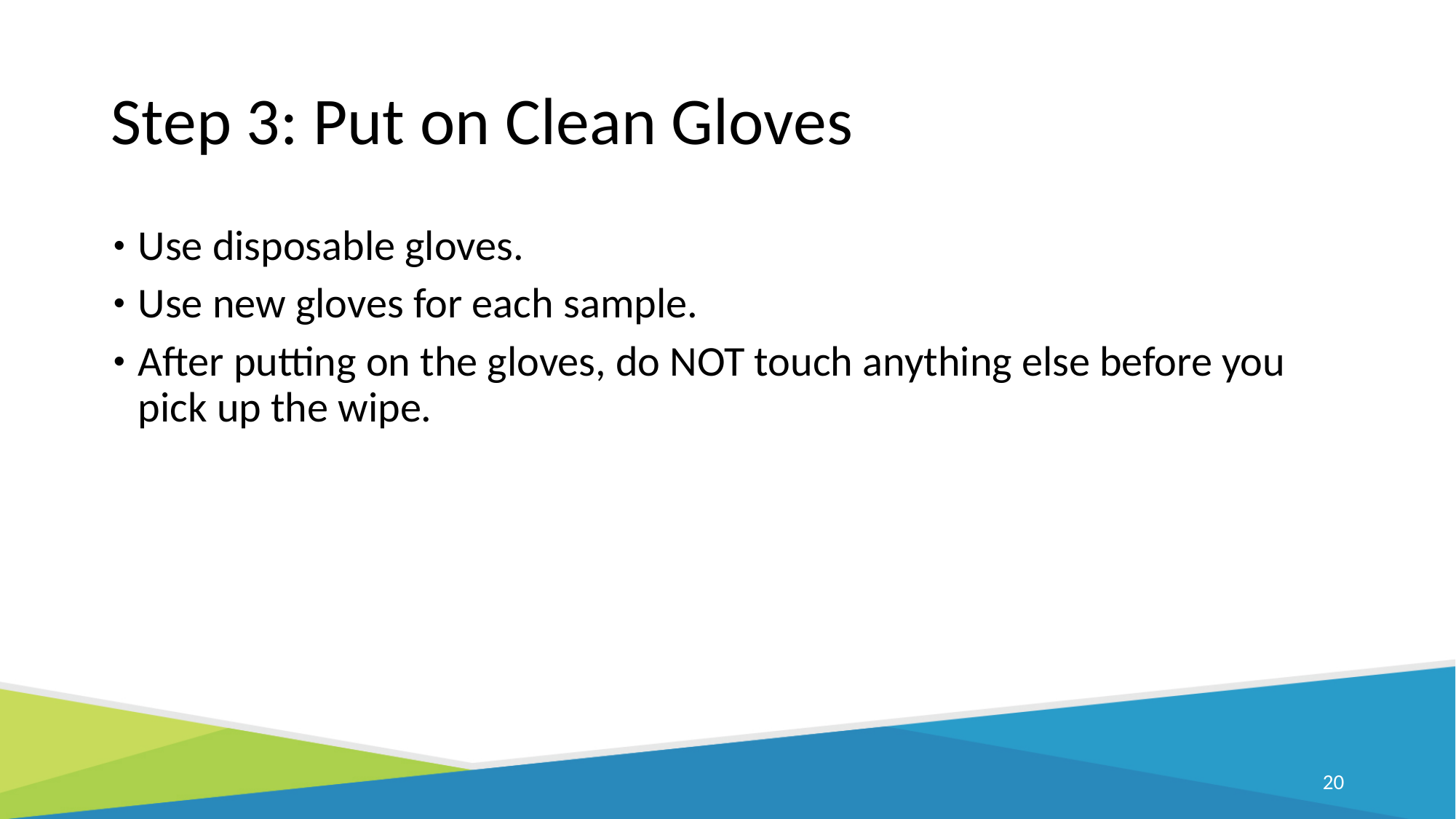

# Step 3: Put on Clean Gloves
Use disposable gloves.
Use new gloves for each sample.
After putting on the gloves, do NOT touch anything else before you pick up the wipe.

20